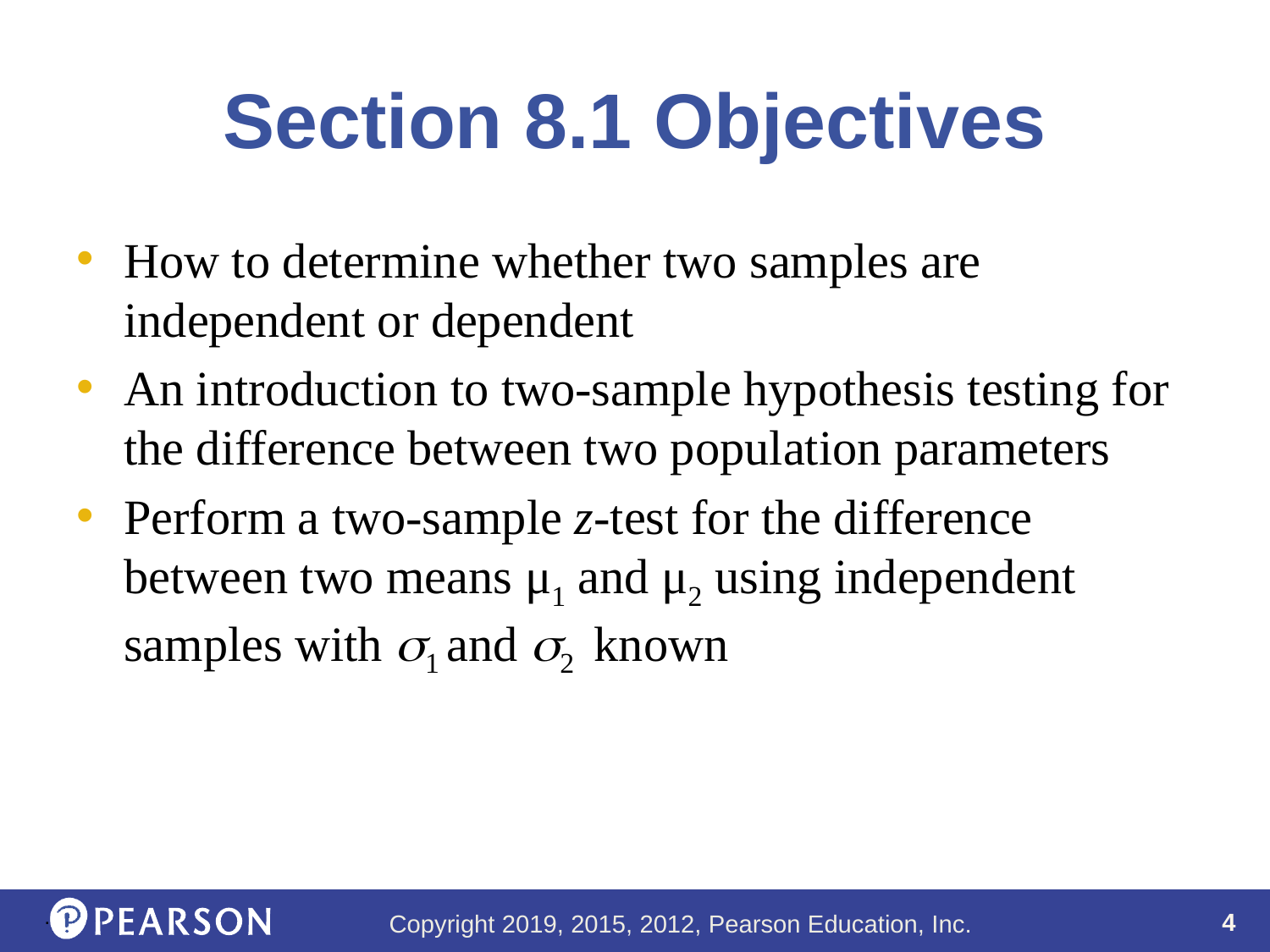

# Section 8.1 Objectives
How to determine whether two samples are independent or dependent
An introduction to two-sample hypothesis testing for the difference between two population parameters
Perform a two-sample z-test for the difference between two means μ1 and μ2 using independent samples with σ1 and σ2  known
.